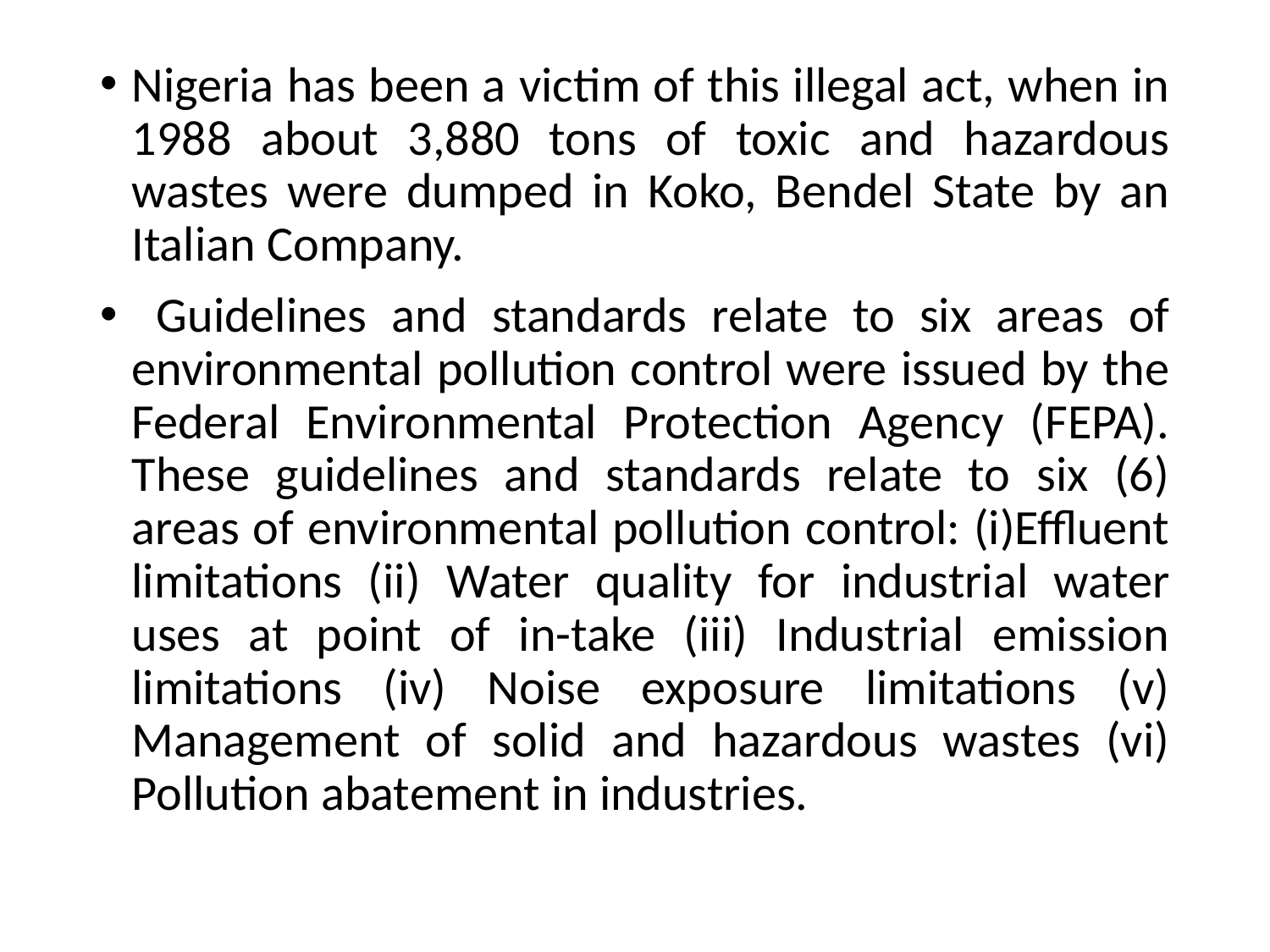

#
Nigeria has been a victim of this illegal act, when in 1988 about 3,880 tons of toxic and hazardous wastes were dumped in Koko, Bendel State by an Italian Company.
 Guidelines and standards relate to six areas of environmental pollution control were issued by the Federal Environmental Protection Agency (FEPA). These guidelines and standards relate to six (6) areas of environmental pollution control: (i)Effluent limitations (ii) Water quality for industrial water uses at point of in-take (iii) Industrial emission limitations (iv) Noise exposure limitations (v) Management of solid and hazardous wastes (vi) Pollution abatement in industries.